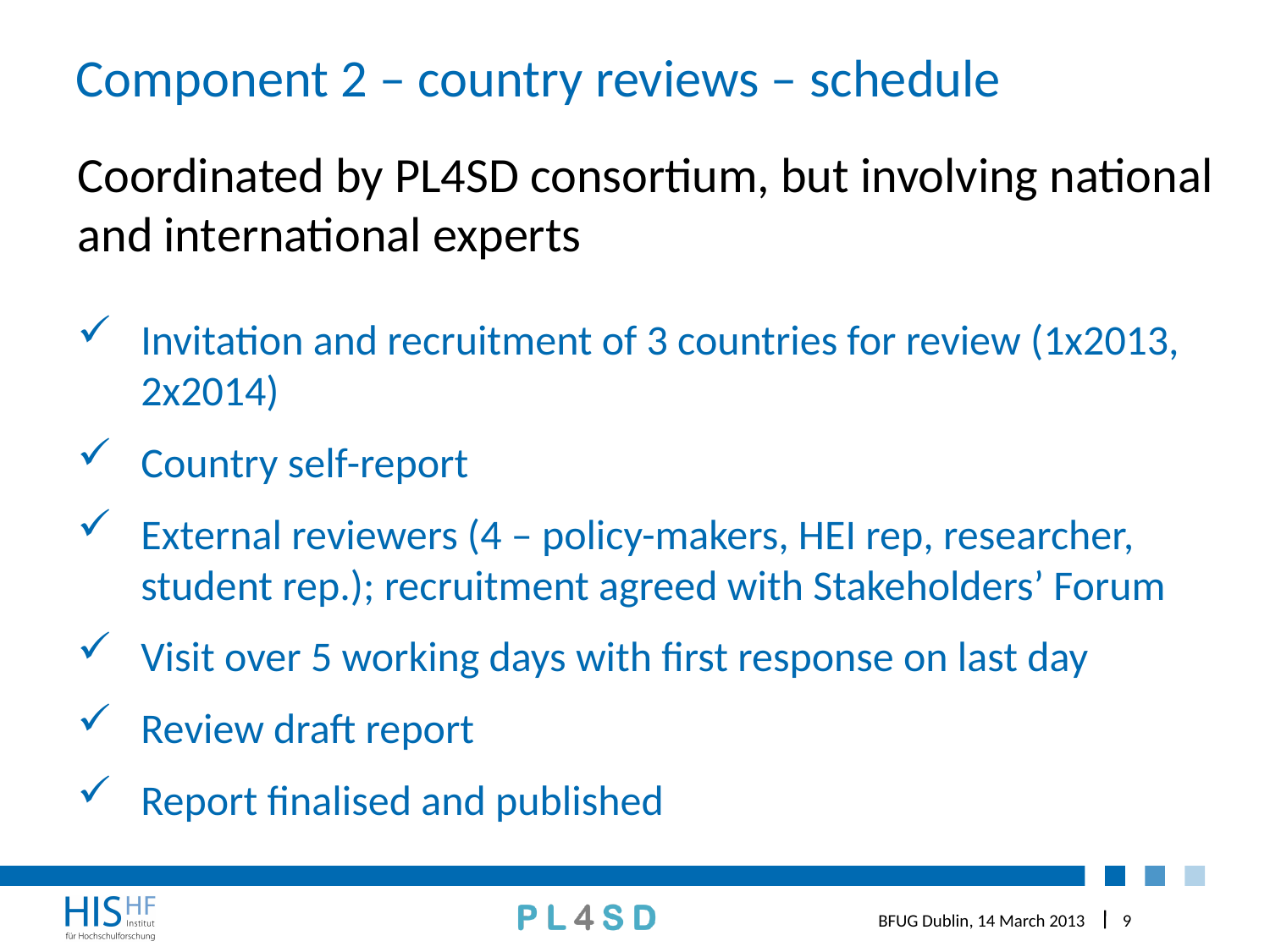

# Component 2 – country reviews – schedule
Coordinated by PL4SD consortium, but involving national and international experts

Invitation and recruitment of 3 countries for review (1x2013, 2x2014)
Country self-report
External reviewers (4 – policy-makers, HEI rep, researcher, student rep.); recruitment agreed with Stakeholders’ Forum
Visit over 5 working days with first response on last day
Review draft report
Report finalised and published